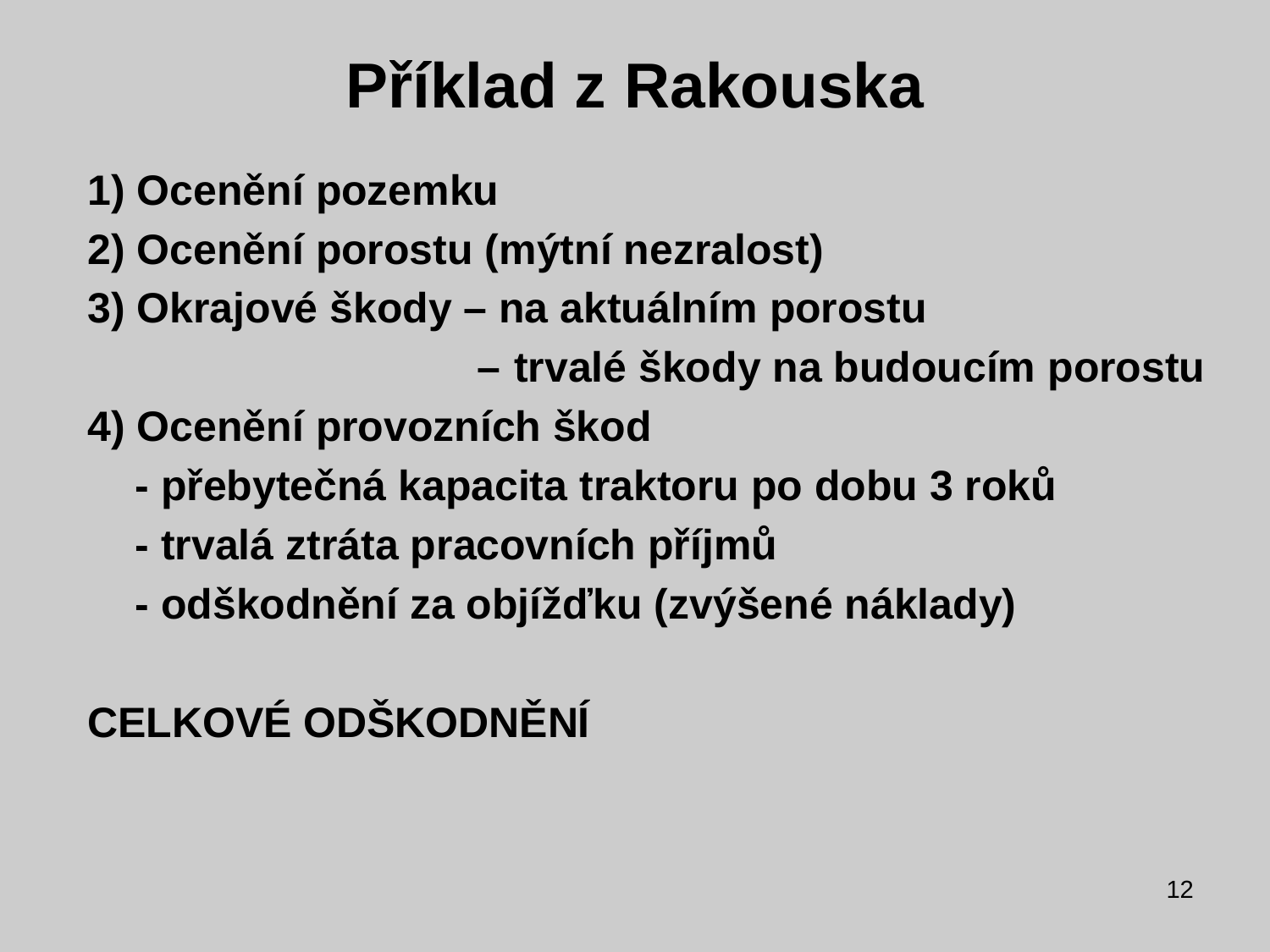

# Příklad z Rakouska
1) Ocenění pozemku
2) Ocenění porostu (mýtní nezralost)
3) Okrajové škody – na aktuálním porostu
                                 – trvalé škody na budoucím porostu
4) Ocenění provozních škod
    - přebytečná kapacita traktoru po dobu 3 roků
    - trvalá ztráta pracovních příjmů
    - odškodnění za objížďku (zvýšené náklady)

CELKOVÉ ODŠKODNĚNÍ

12